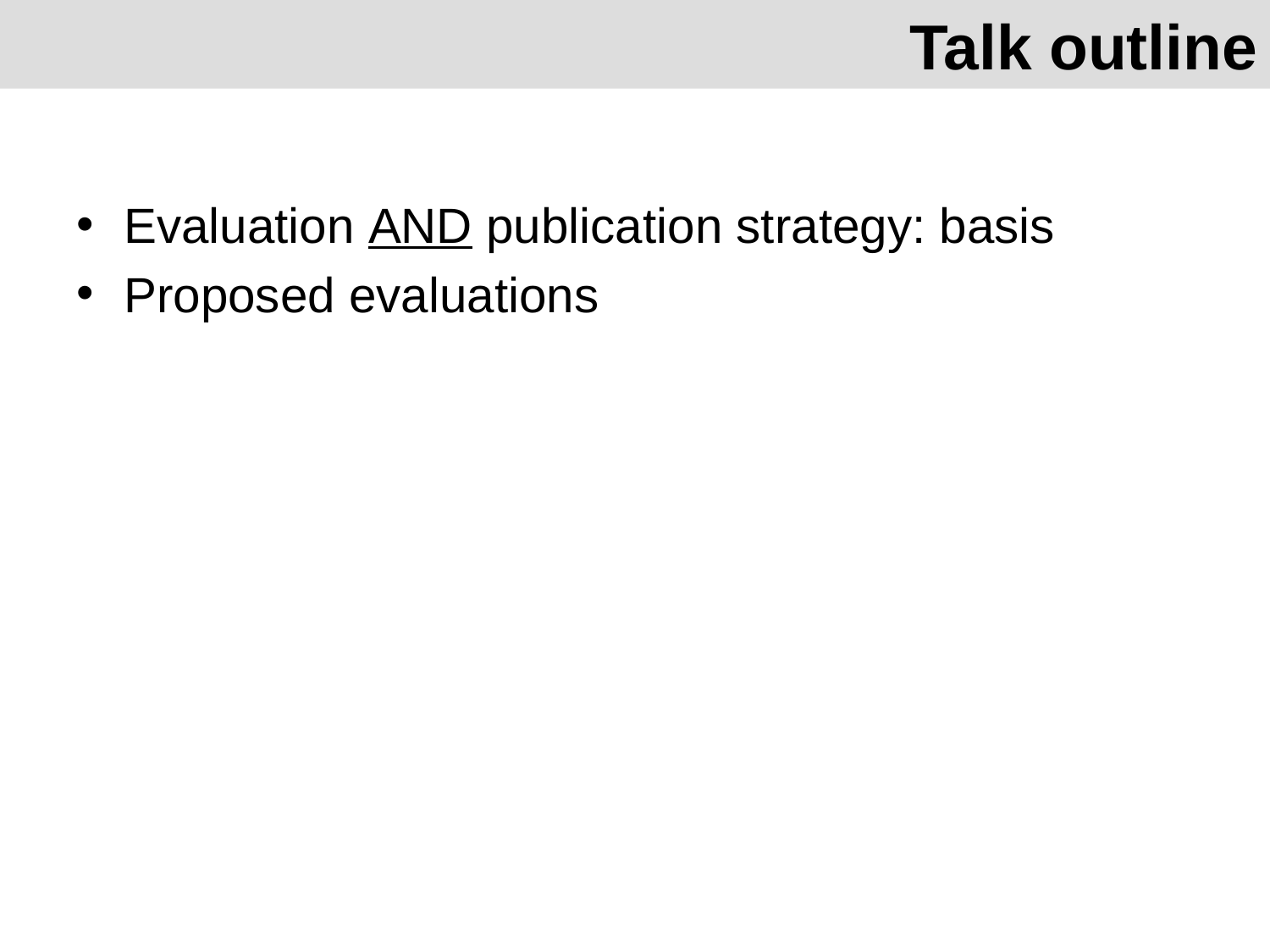

Talk outline
Evaluation AND publication strategy: basis
Proposed evaluations